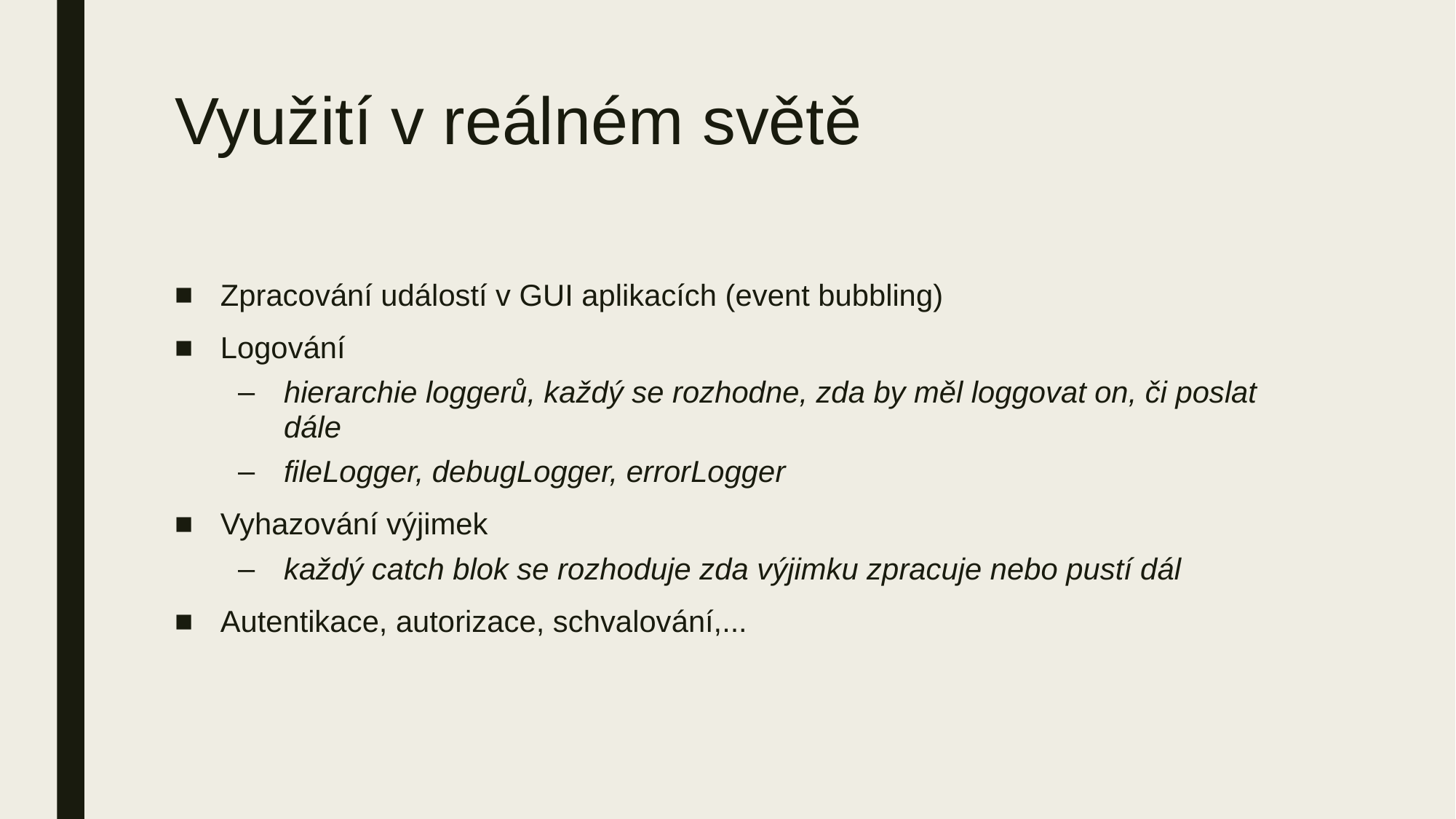

# Využití v reálném světě
Zpracování událostí v GUI aplikacích (event bubbling)
Logování
hierarchie loggerů, každý se rozhodne, zda by měl loggovat on, či poslat dále
fileLogger, debugLogger, errorLogger
Vyhazování výjimek
každý catch blok se rozhoduje zda výjimku zpracuje nebo pustí dál
Autentikace, autorizace, schvalování,...